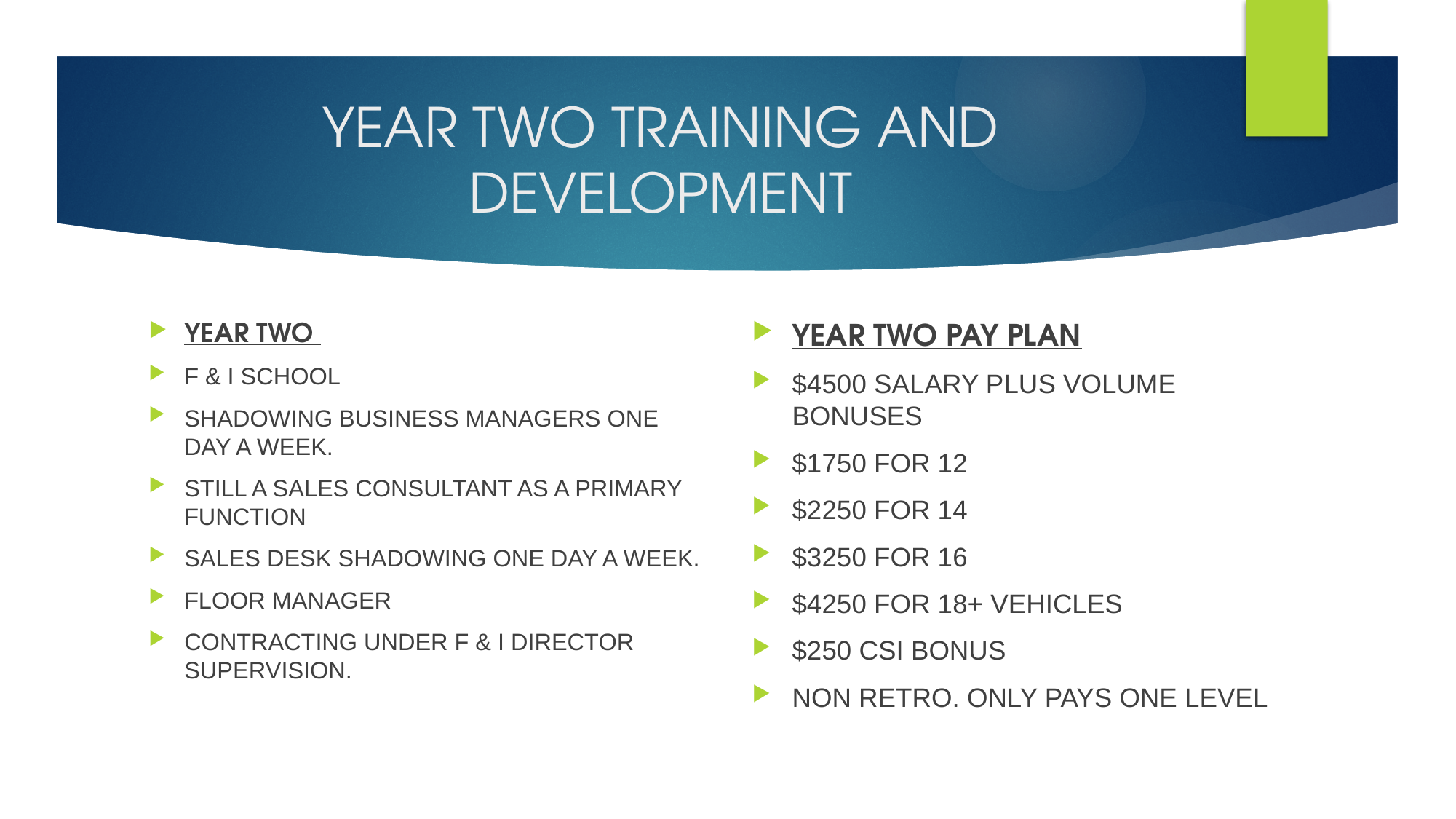

# YEAR TWO TRAINING AND DEVELOPMENT
YEAR TWO
F & I SCHOOL
SHADOWING BUSINESS MANAGERS ONE DAY A WEEK.
STILL A SALES CONSULTANT AS A PRIMARY FUNCTION
SALES DESK SHADOWING ONE DAY A WEEK.
FLOOR MANAGER
CONTRACTING UNDER F & I DIRECTOR SUPERVISION.
YEAR TWO PAY PLAN
$4500 SALARY PLUS VOLUME BONUSES
$1750 FOR 12
$2250 FOR 14
$3250 FOR 16
$4250 FOR 18+ VEHICLES
$250 CSI BONUS
NON RETRO. ONLY PAYS ONE LEVEL